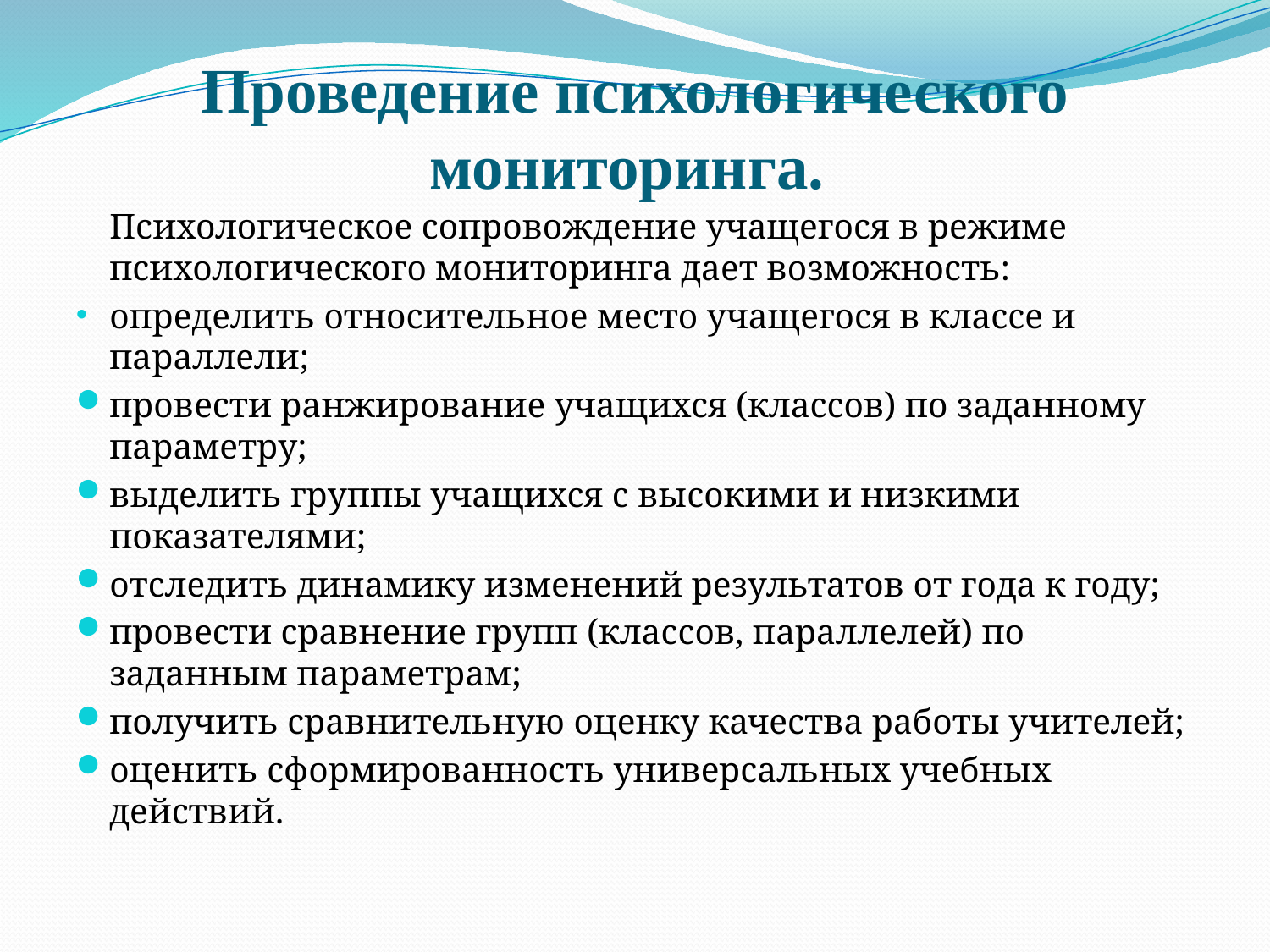

# Проведение психологического мониторинга.
	Психологическое сопровождение учащегося в режиме психологического мониторинга дает возможность:
определить относительное место учащегося в классе и параллели;
провести ранжирование учащихся (классов) по заданному параметру;
выделить группы учащихся с высокими и низкими показателями;
отследить динамику изменений результатов от года к году;
провести сравнение групп (классов, параллелей) по заданным параметрам;
получить сравнительную оценку качества работы учителей;
оценить сформированность универсальных учебных действий.